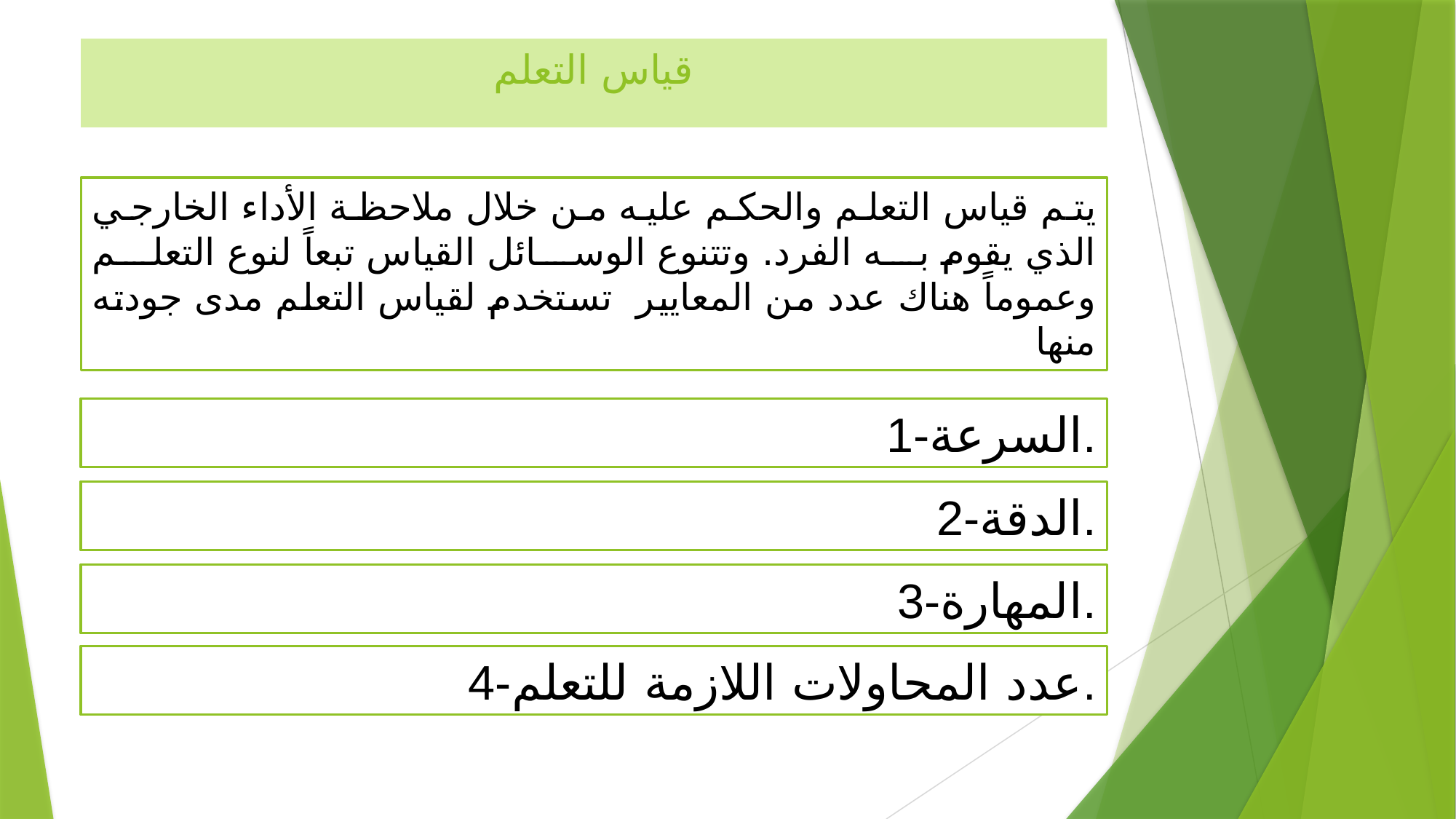

# قياس التعلم
يتم قياس التعلم والحكم عليه من خلال ملاحظة الأداء الخارجي الذي يقوم به الفرد. وتتنوع الوسائل القياس تبعاً لنوع التعلم وعموماً هناك عدد من المعايير  تستخدم لقياس التعلم مدى جودته منها
 1-السرعة.
2-الدقة.
3-المهارة.
4-عدد المحاولات اللازمة للتعلم.